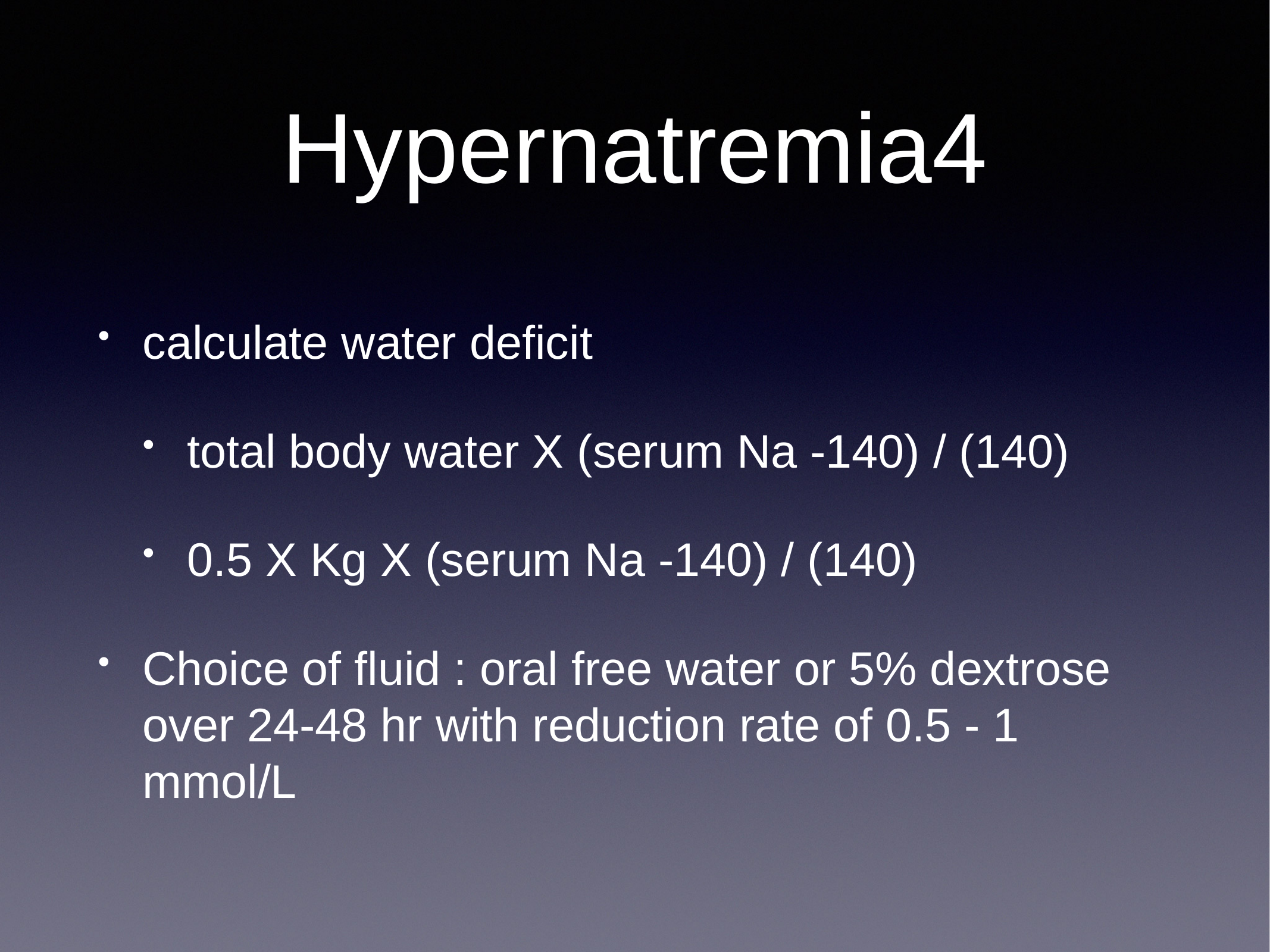

# Hypernatremia4
calculate water deficit
total body water X (serum Na -140) / (140)
0.5 X Kg X (serum Na -140) / (140)
Choice of fluid : oral free water or 5% dextrose over 24-48 hr with reduction rate of 0.5 - 1 mmol/L